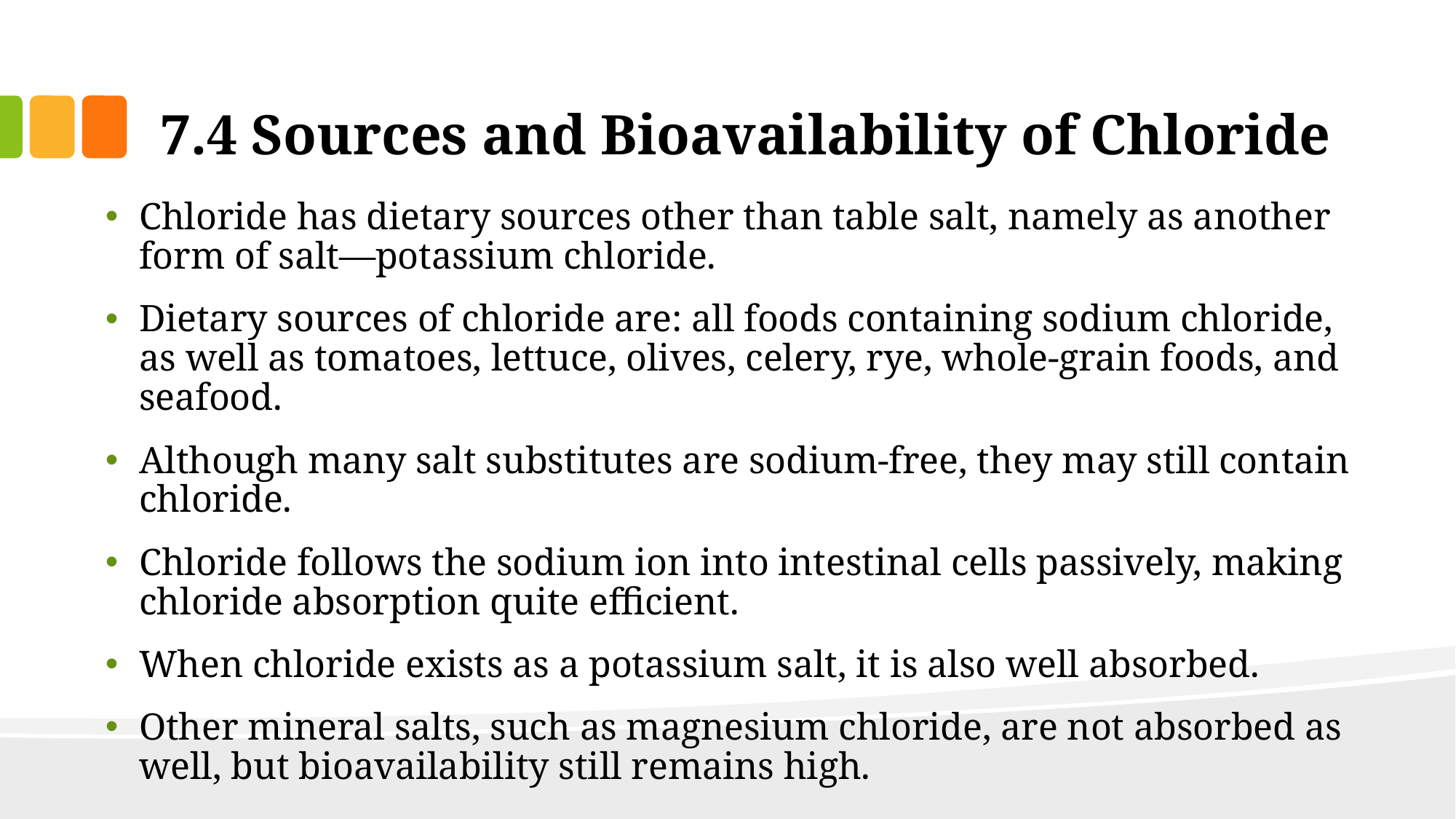

# 7.4 Sources and Bioavailability of Chloride
Chloride has dietary sources other than table salt, namely as another form of salt—potassium chloride.
Dietary sources of chloride are: all foods containing sodium chloride, as well as tomatoes, lettuce, olives, celery, rye, whole-grain foods, and seafood.
Although many salt substitutes are sodium-free, they may still contain chloride.
Chloride follows the sodium ion into intestinal cells passively, making chloride absorption quite efficient.
When chloride exists as a potassium salt, it is also well absorbed.
Other mineral salts, such as magnesium chloride, are not absorbed as well, but bioavailability still remains high.